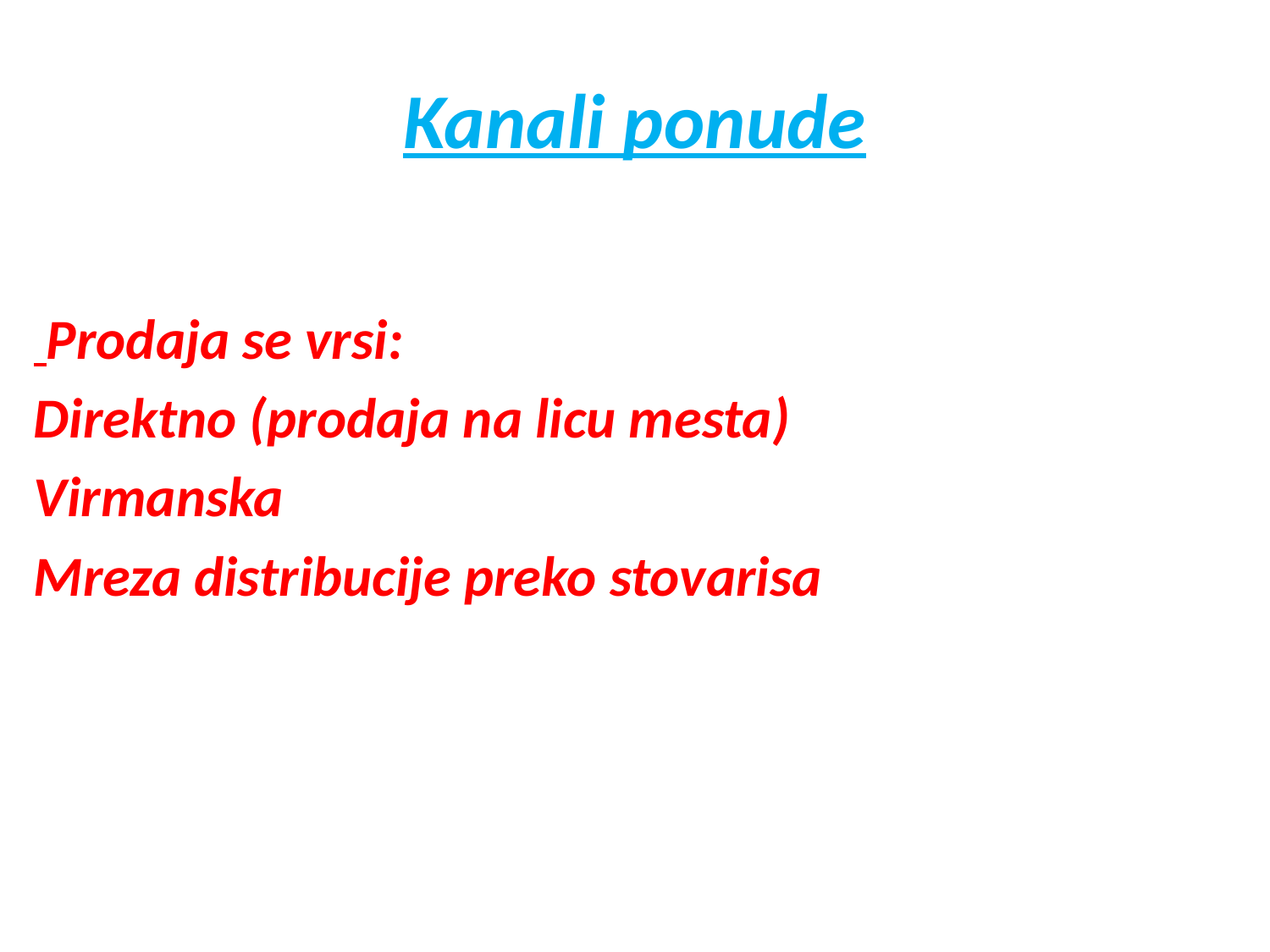

# Kanali ponude
 Prodaja se vrsi:
Direktno (prodaja na licu mesta)
Virmanska
Mreza distribucije preko stovarisa